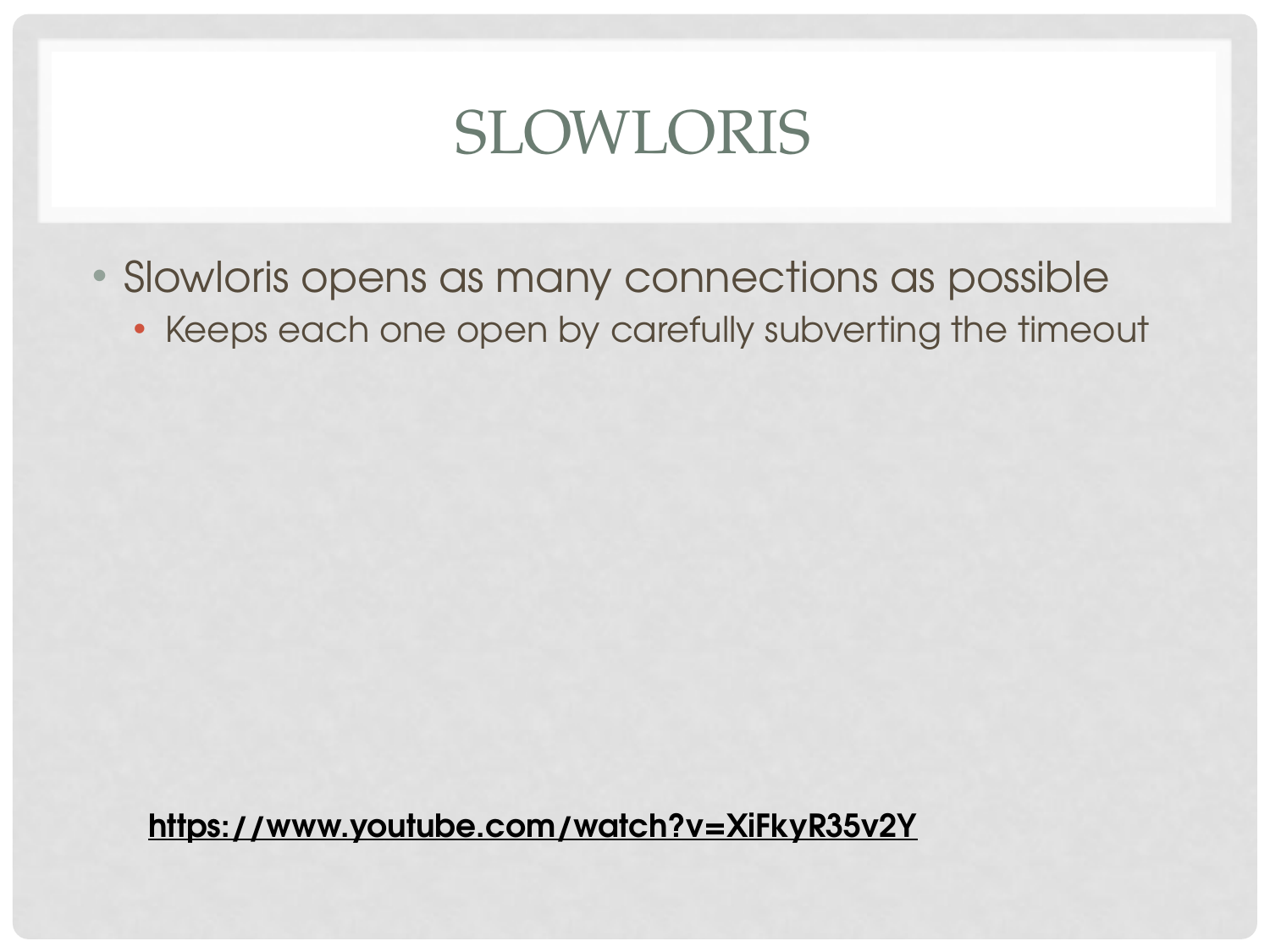

# slowloris
Slowloris opens as many connections as possible
Keeps each one open by carefully subverting the timeout

https://www.youtube.com/watch?v=XiFkyR35v2Y